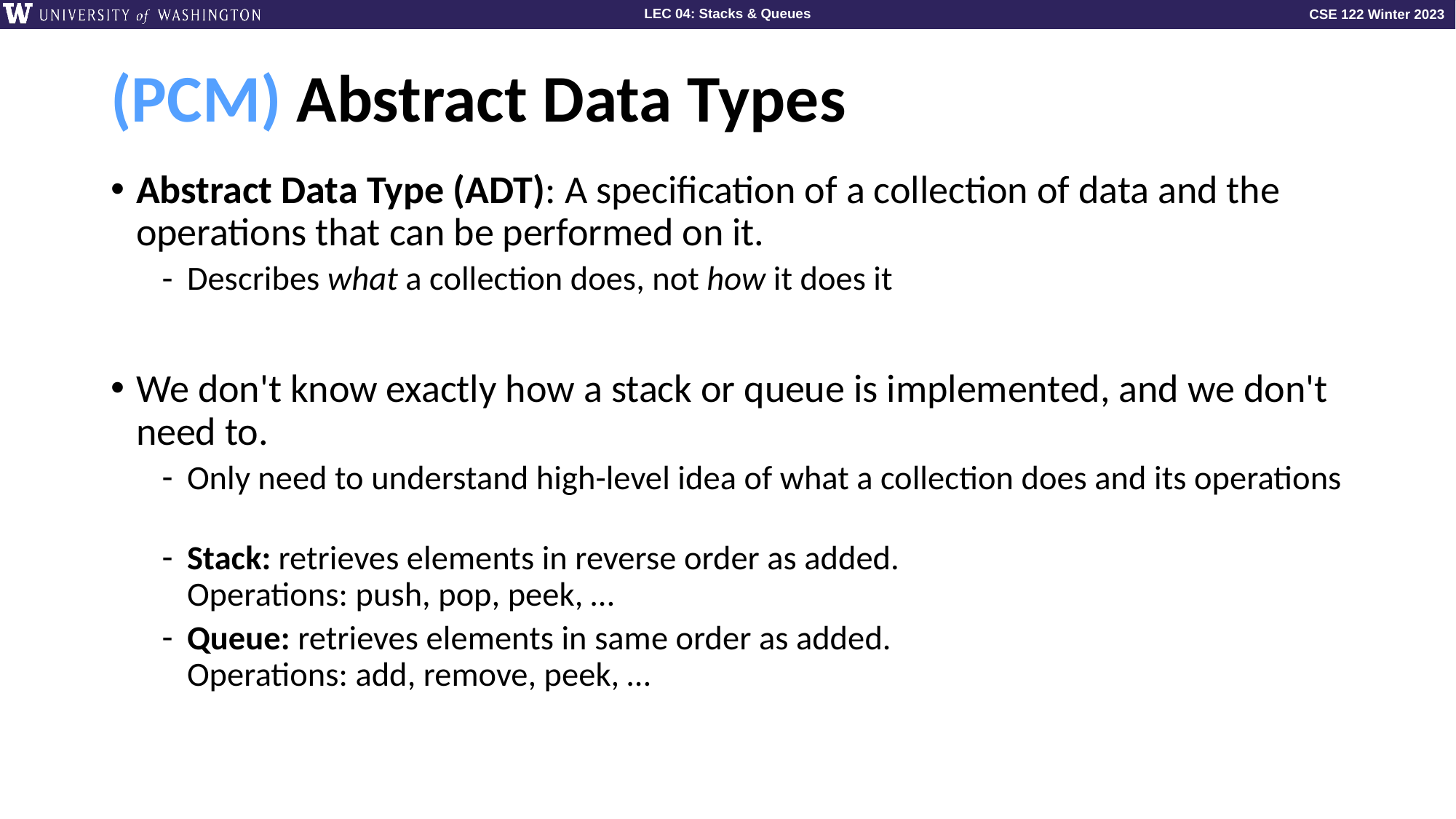

# (PCM) Abstract Data Types
Abstract Data Type (ADT): A specification of a collection of data and the operations that can be performed on it.
Describes what a collection does, not how it does it

We don't know exactly how a stack or queue is implemented, and we don't need to.
Only need to understand high-level idea of what a collection does and its operations
Stack: retrieves elements in reverse order as added.
Operations: push, pop, peek, …
Queue: retrieves elements in same order as added.
Operations: add, remove, peek, …